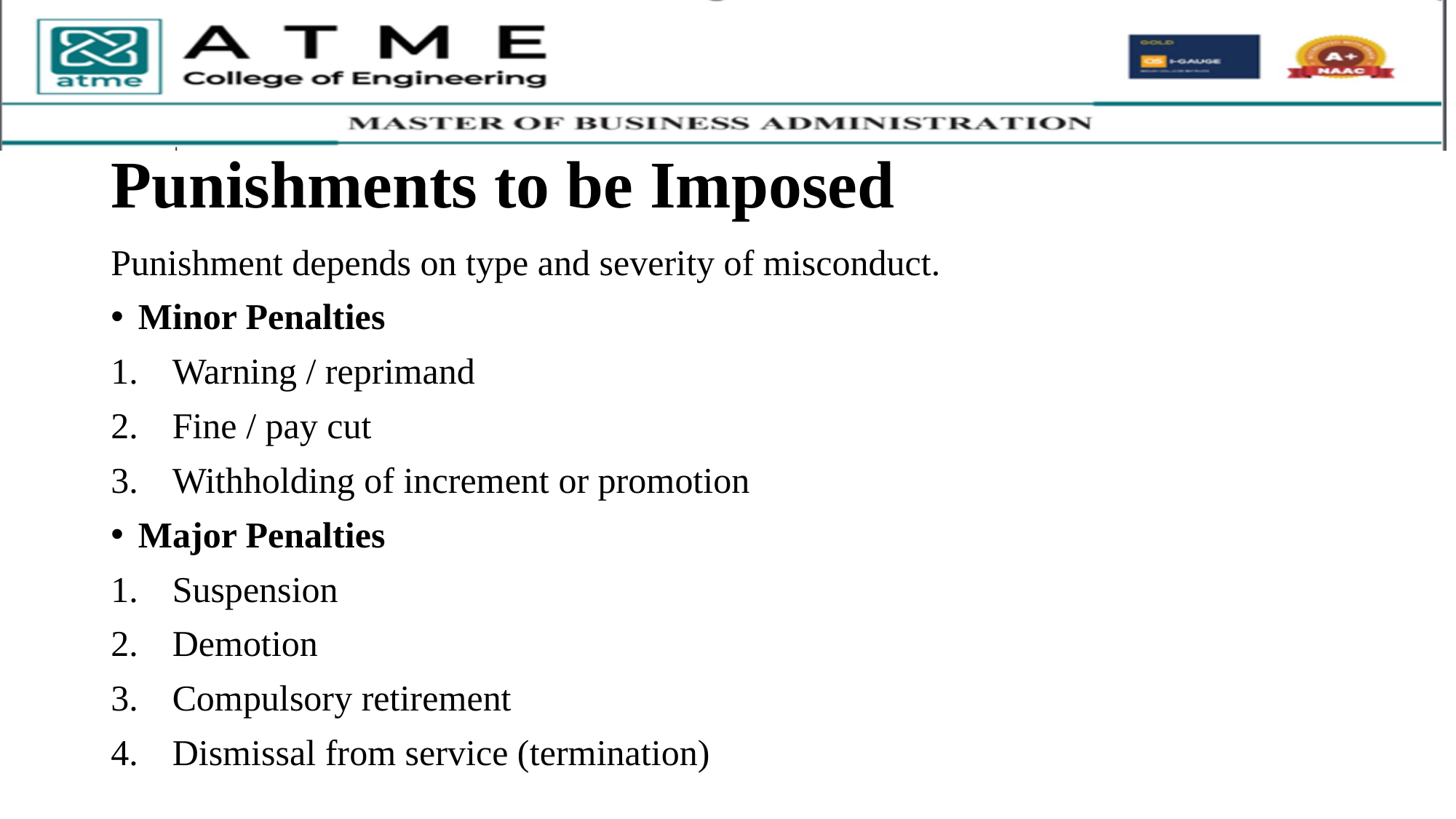

# Punishments to be Imposed
Punishment depends on type and severity of misconduct.
Minor Penalties
Warning / reprimand
Fine / pay cut
Withholding of increment or promotion
Major Penalties
Suspension
Demotion
Compulsory retirement
Dismissal from service (termination)